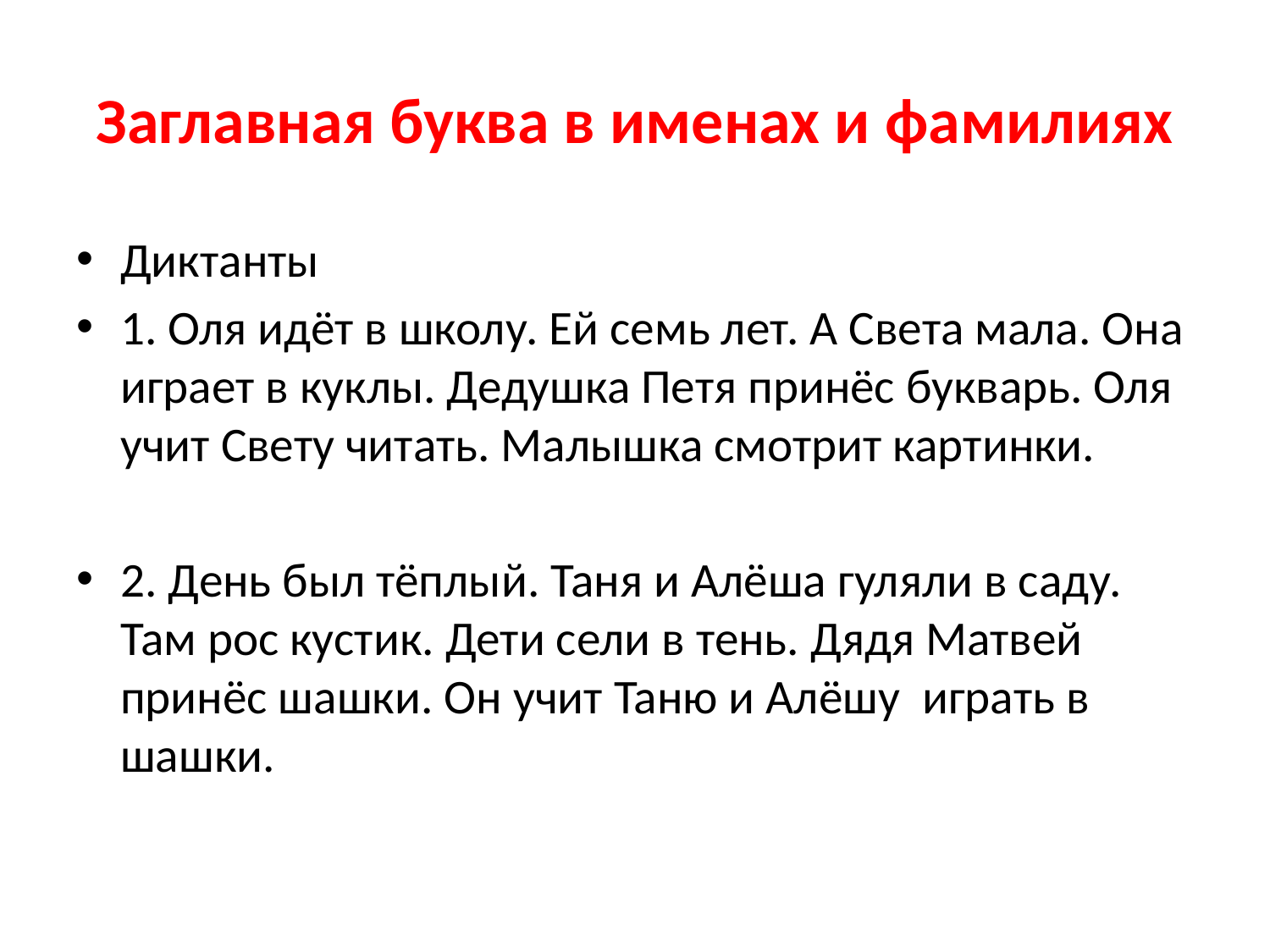

# Заглавная буква в именах и фамилиях
Диктанты
1. Оля идёт в школу. Ей семь лет. А Света мала. Она играет в куклы. Дедушка Петя принёс букварь. Оля учит Свету читать. Малышка смотрит картинки.

2. День был тёплый. Таня и Алёша гуляли в саду. Там рос кустик. Дети сели в тень. Дядя Матвей принёс шашки. Он учит Таню и Алёшу  играть в шашки.